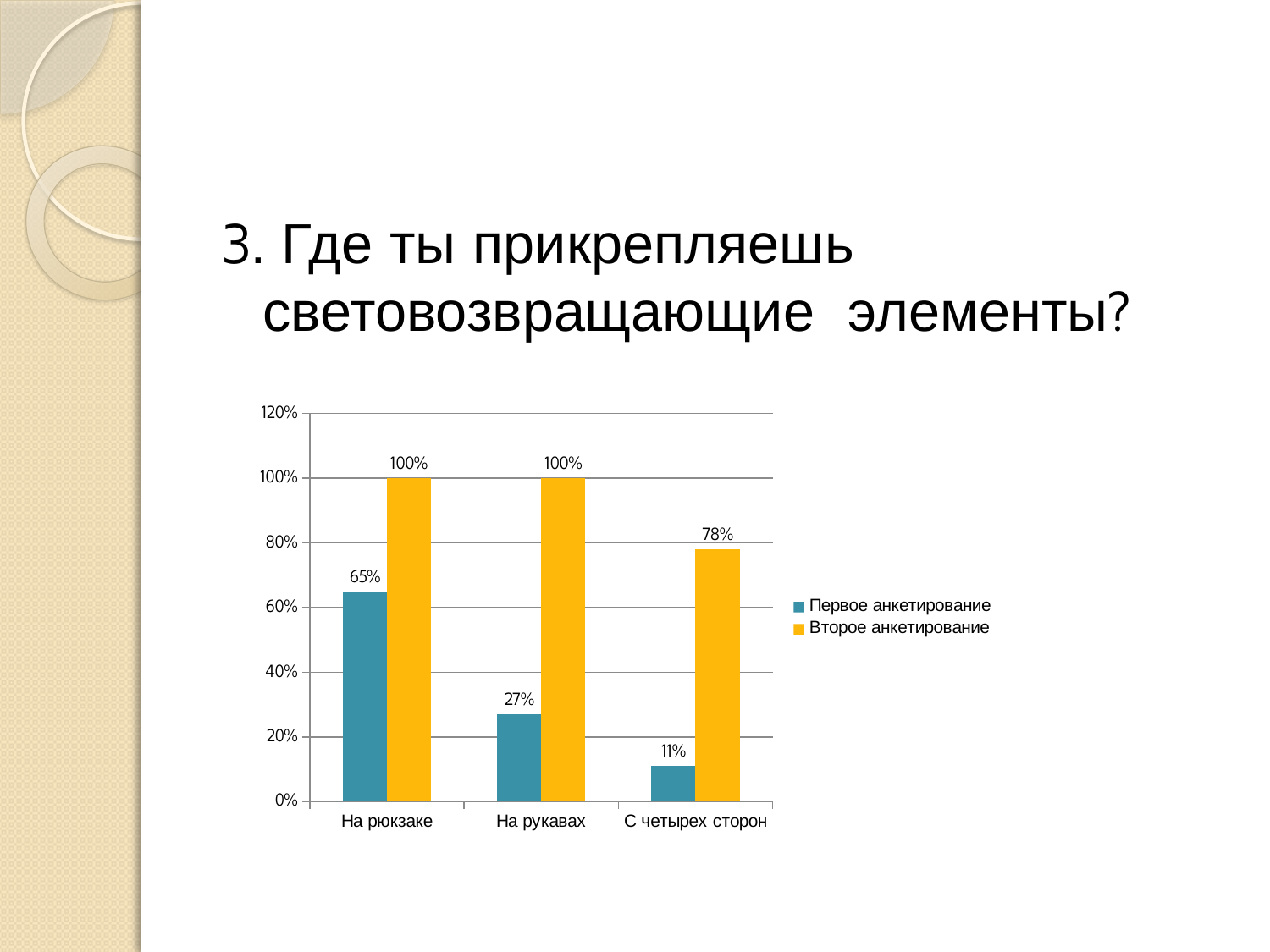

#
3. Где ты прикрепляешь световозвращающие  элементы?

### Chart

| Category | Первое анкетирование | Второе анкетирование |
|---|---|---|
| На рюкзаке | 0.6500000000000025 | 1.0 |
| На рукавах | 0.27 | 1.0 |
| С четырех сторон | 0.11 | 0.78 |